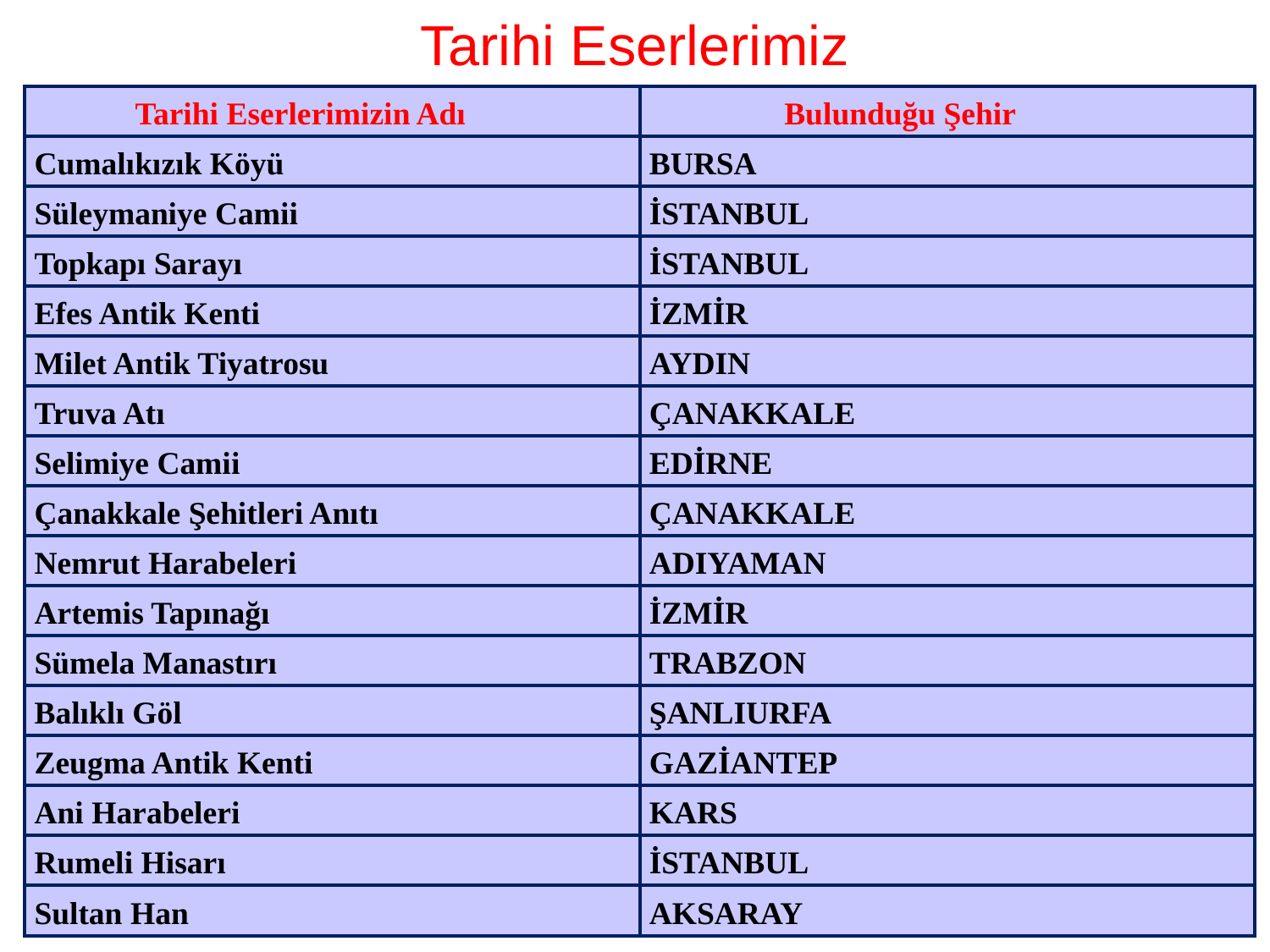

Tarihi Eserlerimiz

| Tarihi Eserlerimizin Adı | Bulunduğu Şehir |
| --- | --- |
| Cumalıkızık Köyü | BURSA |
| Süleymaniye Camii | İSTANBUL |
| Topkapı Sarayı | İSTANBUL |
| Efes Antik Kenti | İZMİR |
| Milet Antik Tiyatrosu | AYDIN |
| Truva Atı | ÇANAKKALE |
| Selimiye Camii | EDİRNE |
| Çanakkale Şehitleri Anıtı | ÇANAKKALE |
| Nemrut Harabeleri | ADIYAMAN |
| Artemis Tapınağı | İZMİR |
| Sümela Manastırı | TRABZON |
| Balıklı Göl | ŞANLIURFA |
| Zeugma Antik Kenti | GAZİANTEP |
| Ani Harabeleri | KARS |
| Rumeli Hisarı | İSTANBUL |
| Sultan Han | AKSARAY |